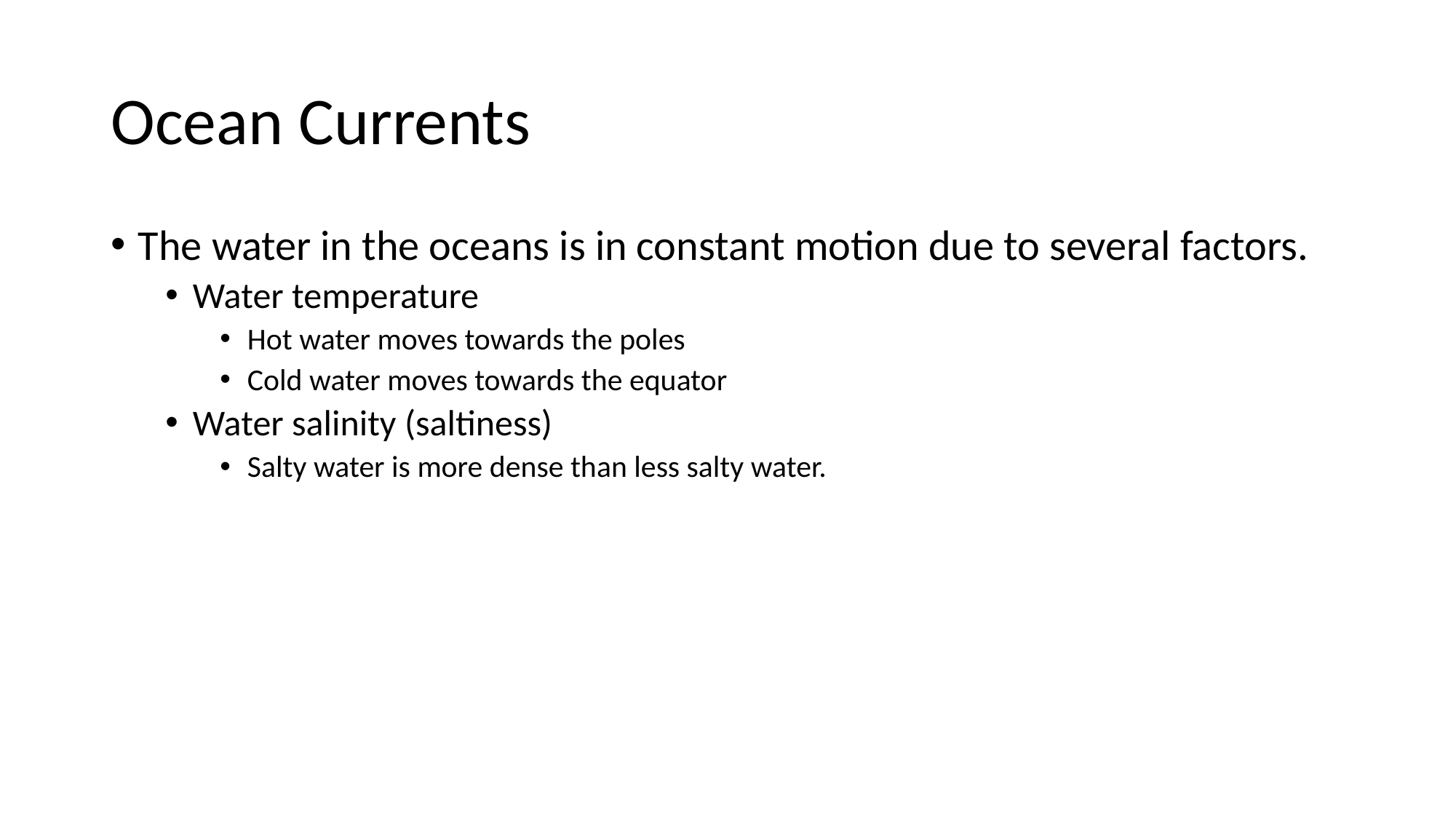

# Ocean Currents
The water in the oceans is in constant motion due to several factors.
Water temperature
Hot water moves towards the poles
Cold water moves towards the equator
Water salinity (saltiness)
Salty water is more dense than less salty water.